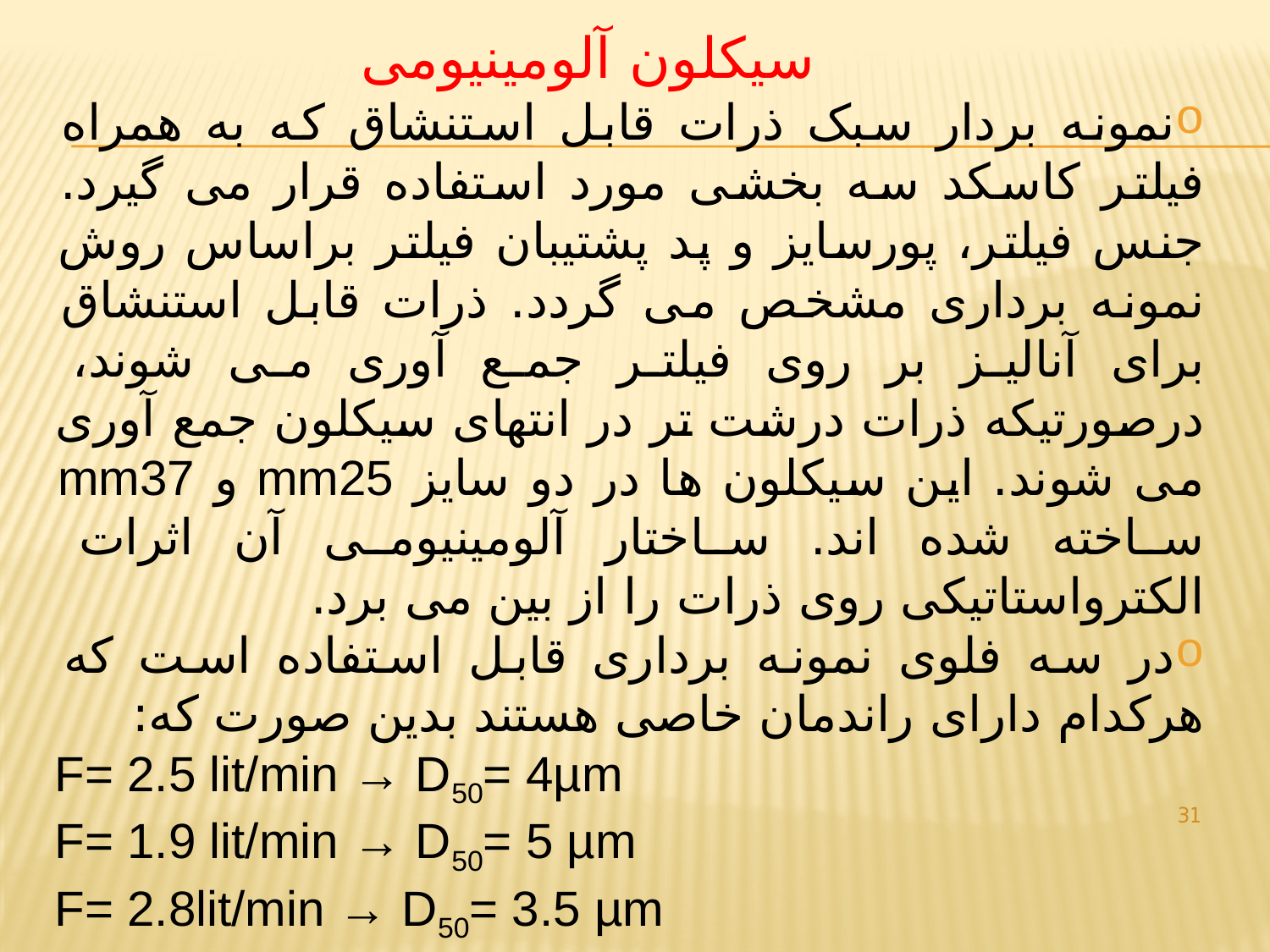

# سیکلون آلومینیومی
نمونه بردار سبک ذرات قابل استنشاق که به همراه فیلتر کاسکد سه بخشی مورد استفاده قرار می گیرد. جنس فیلتر، پورسایز و پد پشتیبان فیلتر براساس روش نمونه برداری مشخص می گردد. ذرات قابل استنشاق برای آنالیز بر روی فیلتر جمع آوری می شوند، درصورتیکه ذرات درشت تر در انتهای سیکلون جمع آوری می شوند. این سیکلون ها در دو سایز mm25 و mm37 ساخته شده اند. ساختار آلومینیومی آن اثرات الکترواستاتیکی روی ذرات را از بین می برد.
در سه فلوی نمونه برداری قابل استفاده است که هرکدام دارای راندمان خاصی هستند بدین صورت که:
F= 2.5 lit/min → D50= 4µm
F= 1.9 lit/min → D50= 5 µm
F= 2.8lit/min → D50= 3.5 µm

31